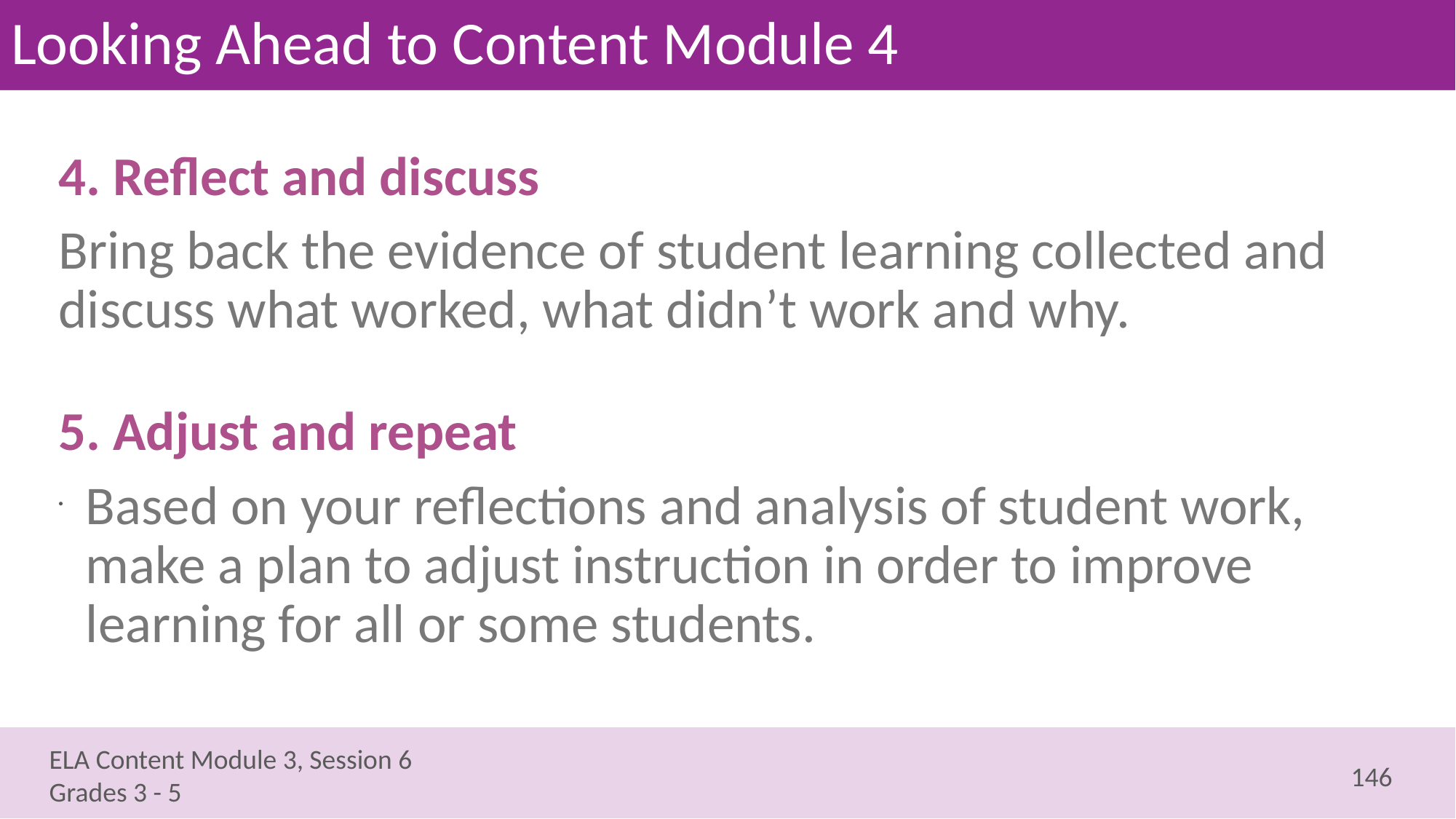

# Looking Ahead to Content Module 4
4. Reflect and discuss
Bring back the evidence of student learning collected and discuss what worked, what didn’t work and why.

5. Adjust and repeat
Based on your reflections and analysis of student work, make a plan to adjust instruction in order to improve learning for all or some students.

146